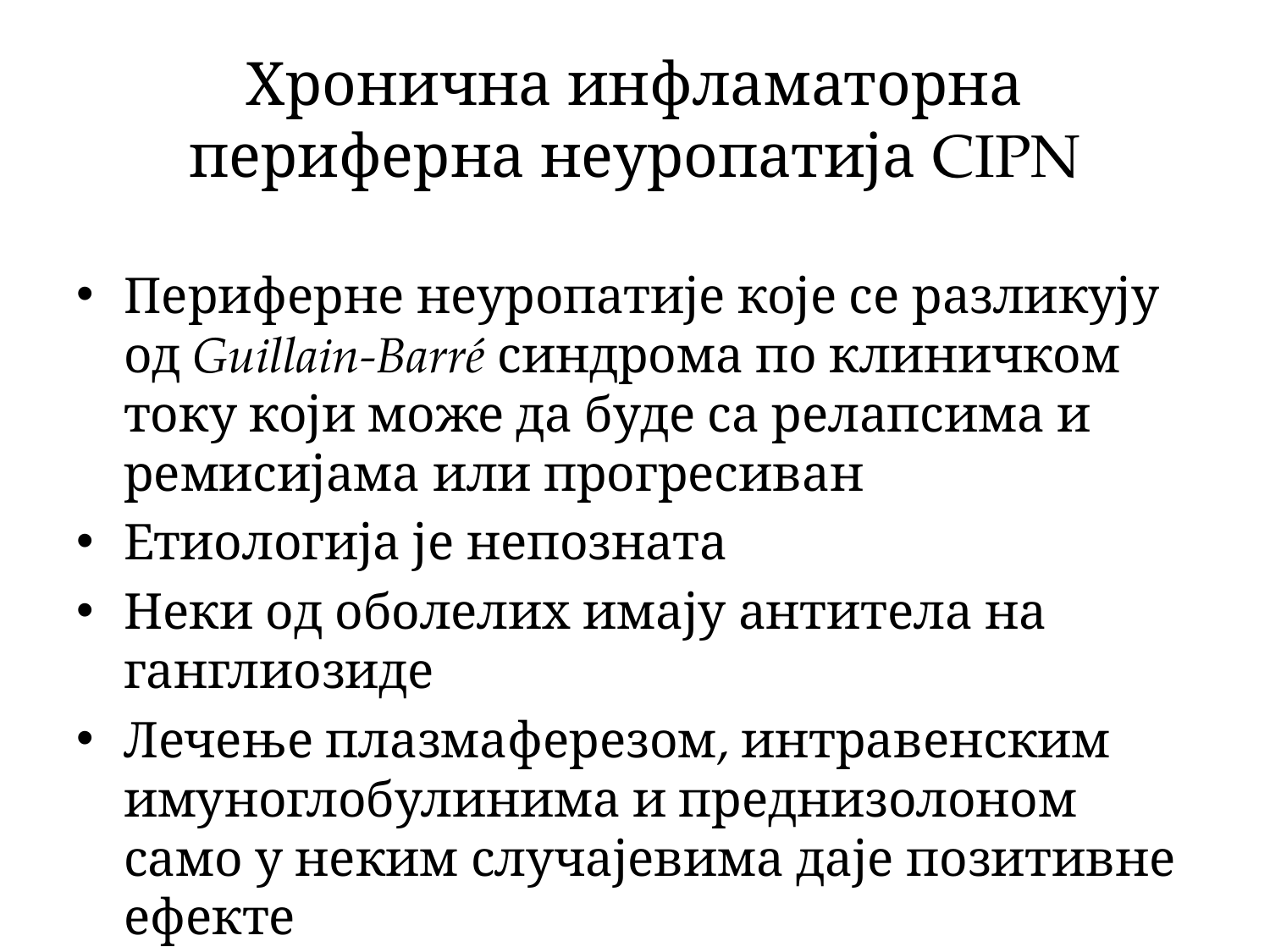

# Хронична инфламаторна периферна неуропатија CIPN
Периферне неуропатије које се разликују од Guillain-Barré синдрома по клиничком току који може да буде са релапсима и ремисијама или прогресиван
Етиологија је непозната
Неки од оболелих имају антитела на ганглиозиде
Лечење плазмаферезом, интравенским имуноглобулинима и преднизолоном само у неким случајевима даје позитивне ефекте